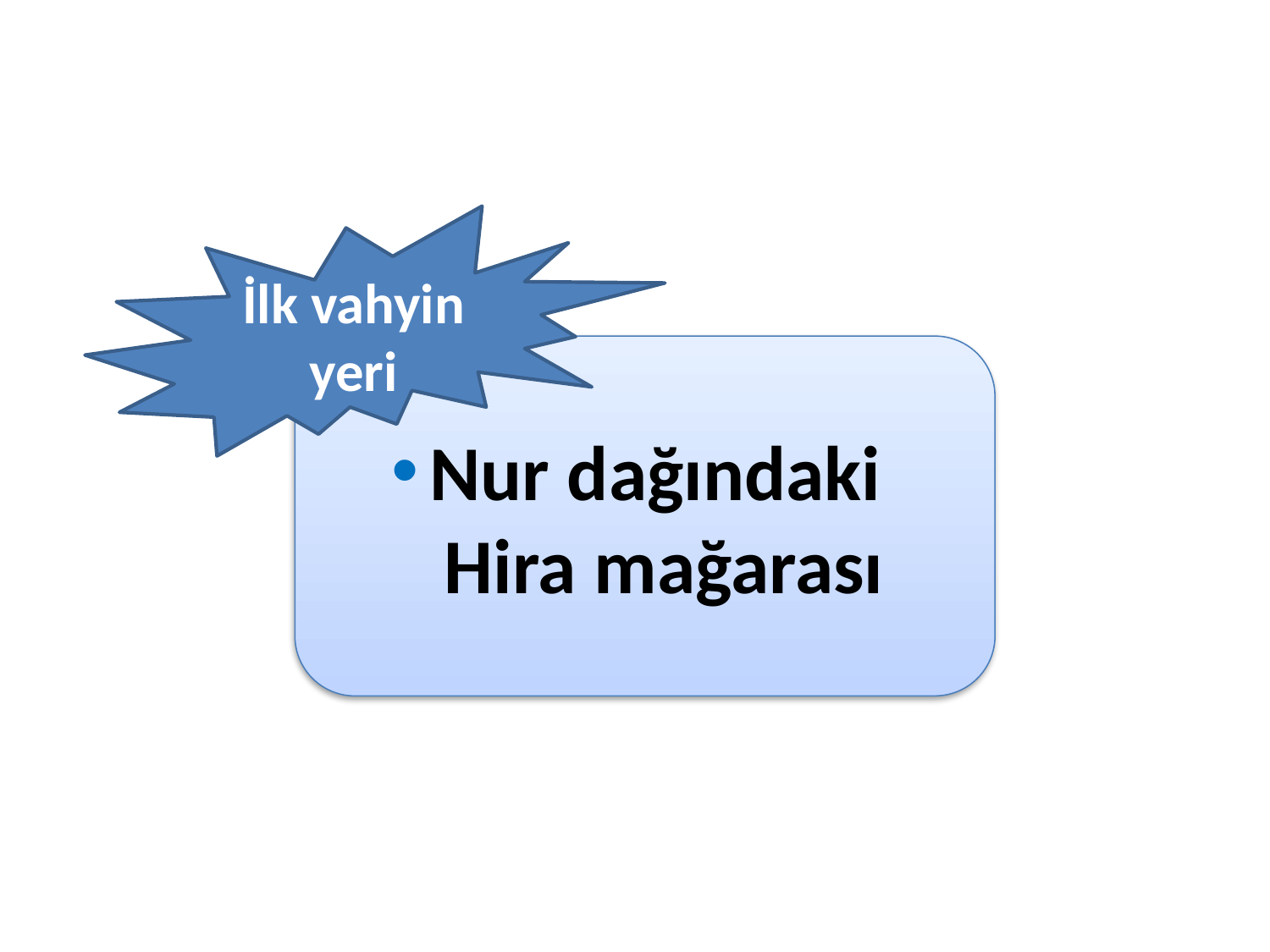

İlk vahyin yeri
Nur dağındaki  Hira mağarası